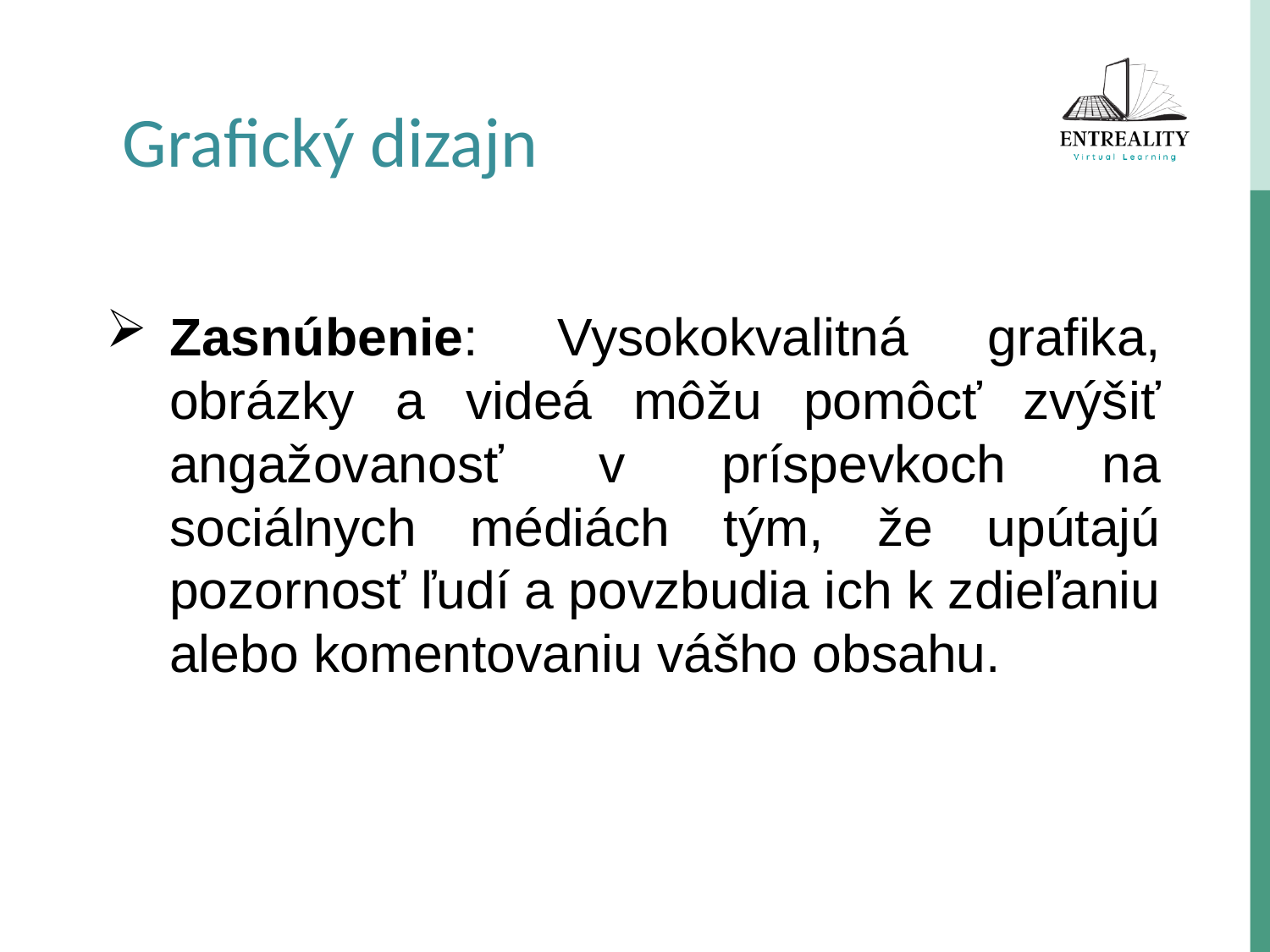

Grafický dizajn
Zasnúbenie: Vysokokvalitná grafika, obrázky a videá môžu pomôcť zvýšiť angažovanosť v príspevkoch na sociálnych médiách tým, že upútajú pozornosť ľudí a povzbudia ich k zdieľaniu alebo komentovaniu vášho obsahu.